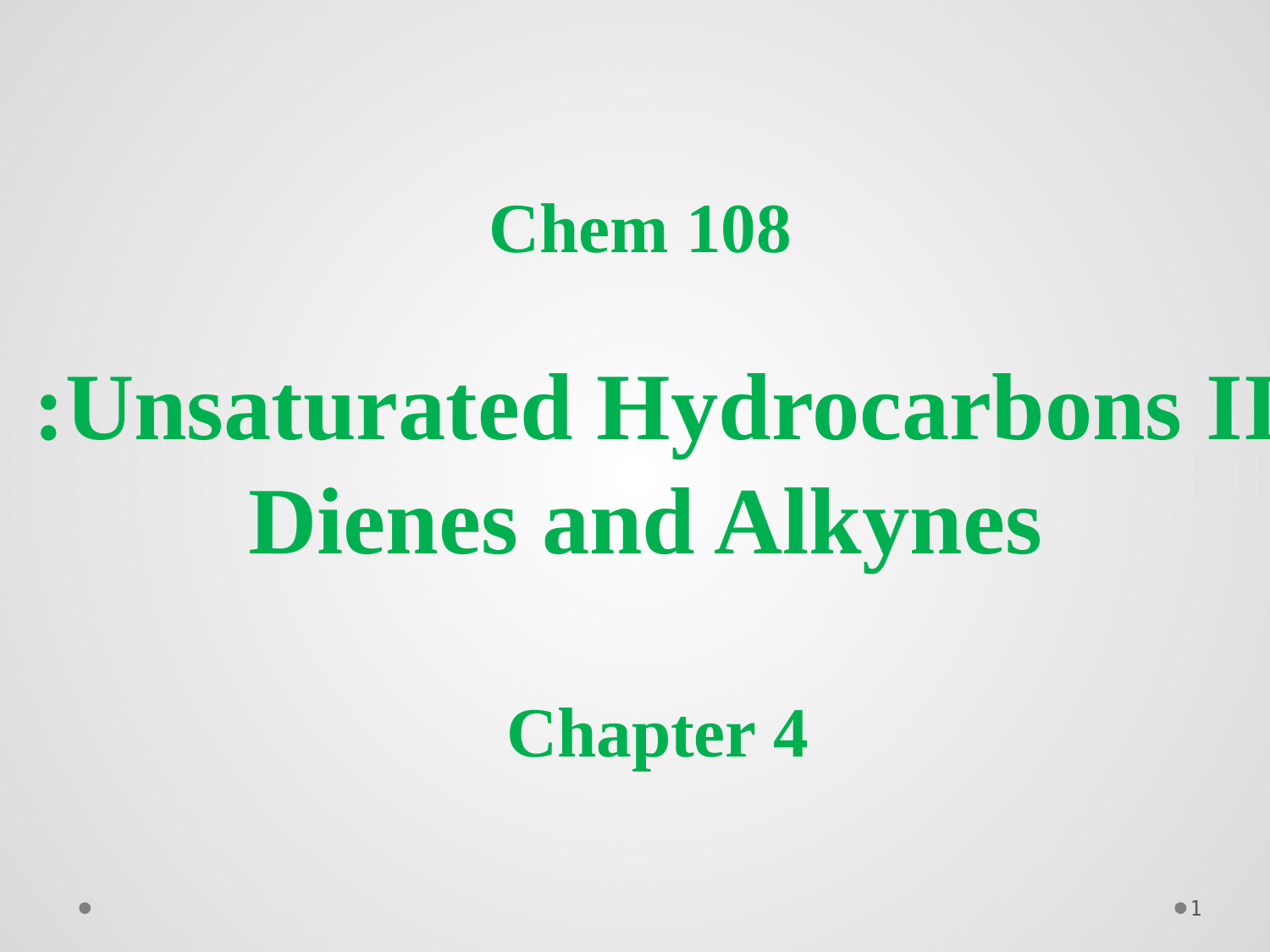

108 Chem
Unsaturated Hydrocarbons II:
 Dienes and Alkynes
Chapter 4
1